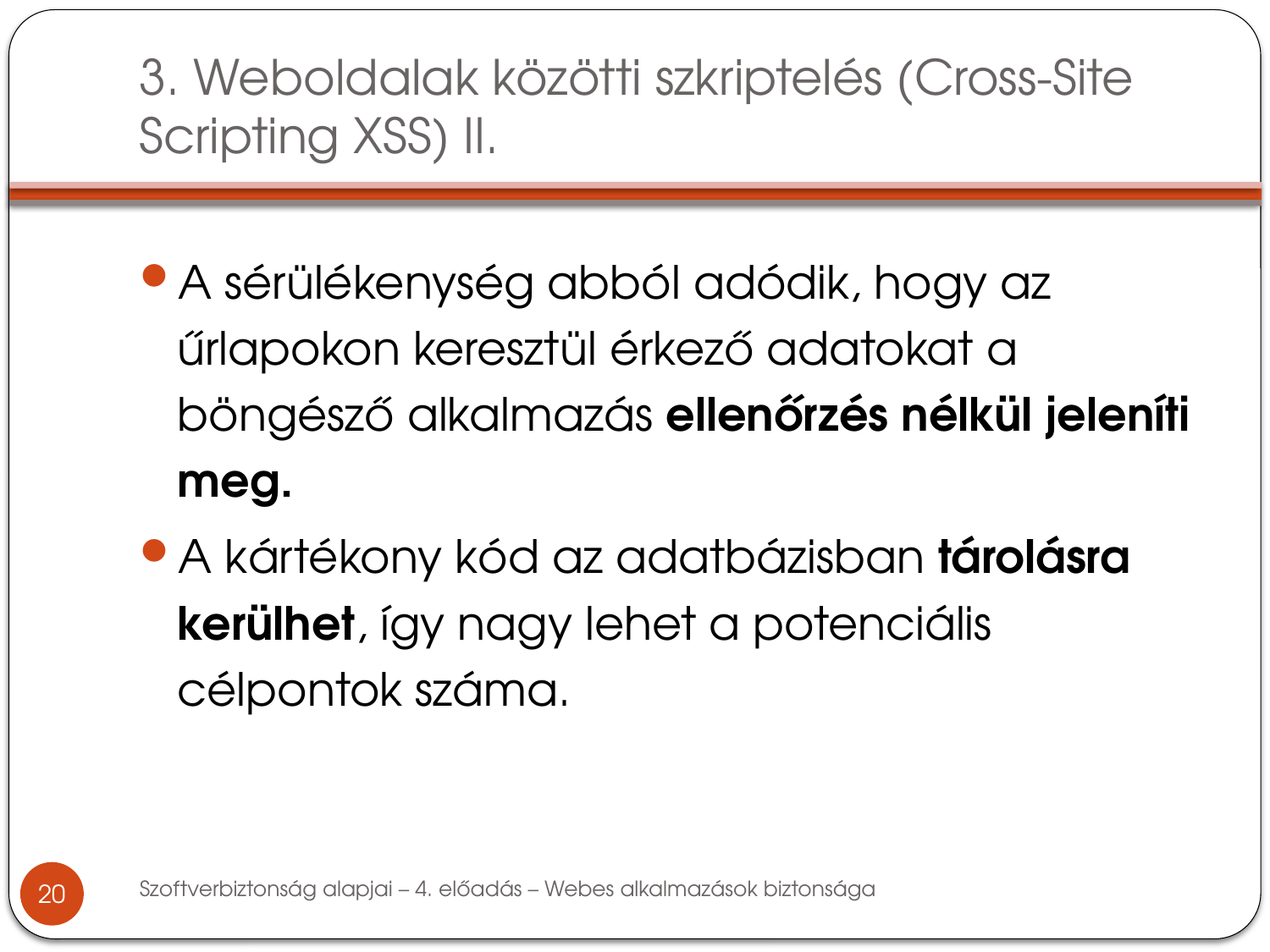

# 3. Weboldalak közötti szkriptelés (Cross-Site Scripting XSS) II.
A sérülékenység abból adódik, hogy az űrlapokon keresztül érkező adatokat a böngésző alkalmazás ellenőrzés nélkül jeleníti meg.
A kártékony kód az adatbázisban tárolásra kerülhet, így nagy lehet a potenciális célpontok száma.
Szoftverbiztonság alapjai – 4. előadás – Webes alkalmazások biztonsága
20